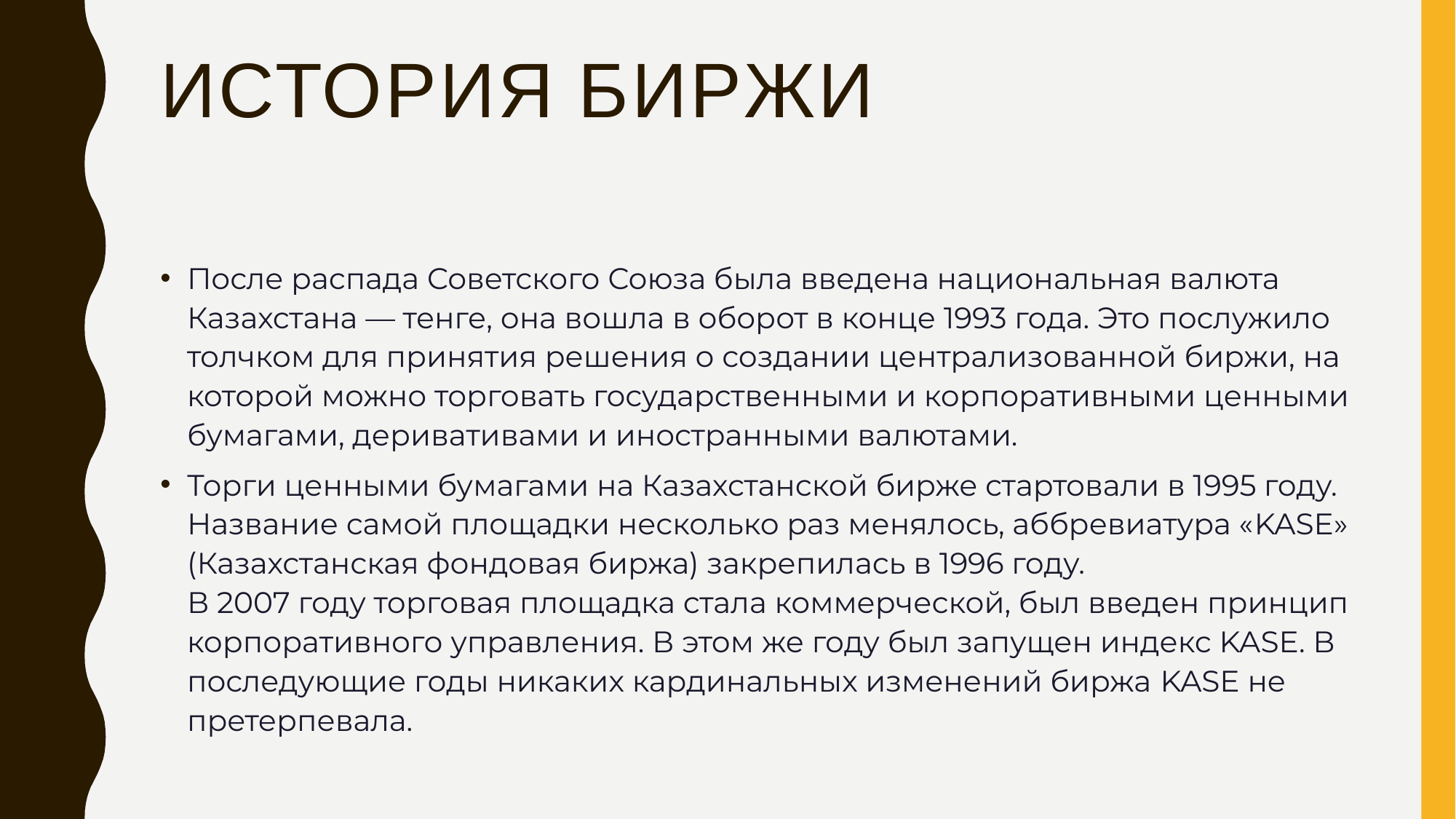

# История биржи
После распада Советского Союза была введена национальная валюта Казахстана — тенге, она вошла в оборот в конце 1993 года. Это послужило толчком для принятия решения о создании централизованной биржи, на которой можно торговать государственными и корпоративными ценными бумагами, деривативами и иностранными валютами.
Торги ценными бумагами на Казахстанской бирже стартовали в 1995 году. Название самой площадки несколько раз менялось, аббревиатура «KASE» (Казахстанская фондовая биржа) закрепилась в 1996 году.
В 2007 году торговая площадка стала коммерческой, был введен принцип корпоративного управления. В этом же году был запущен индекс KASE. В последующие годы никаких кардинальных изменений биржа KASE не претерпевала.